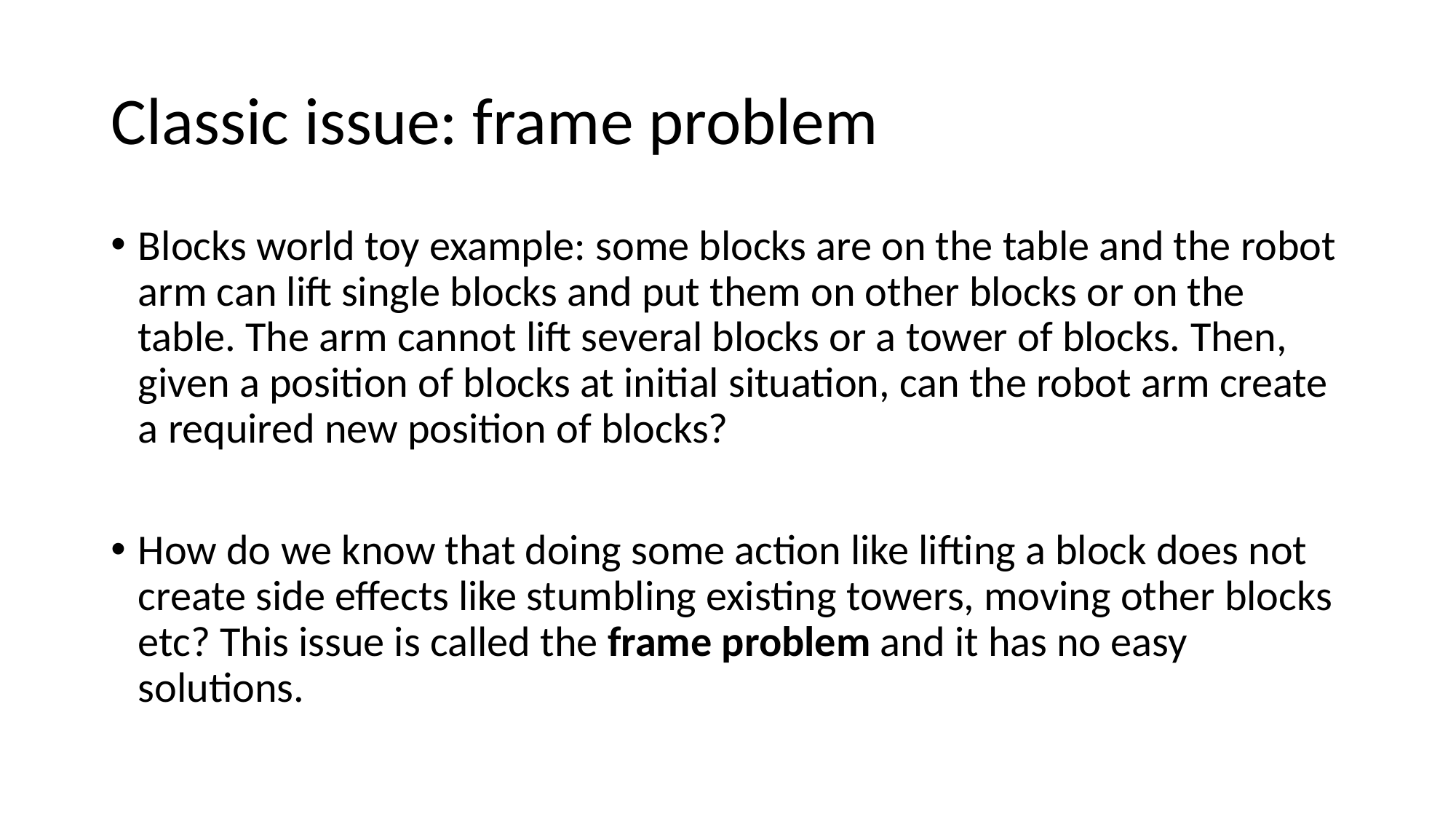

# Classic issue: frame problem
Blocks world toy example: some blocks are on the table and the robot arm can lift single blocks and put them on other blocks or on the table. The arm cannot lift several blocks or a tower of blocks. Then, given a position of blocks at initial situation, can the robot arm create a required new position of blocks?

How do we know that doing some action like lifting a block does not create side effects like stumbling existing towers, moving other blocks etc? This issue is called the frame problem and it has no easy solutions.